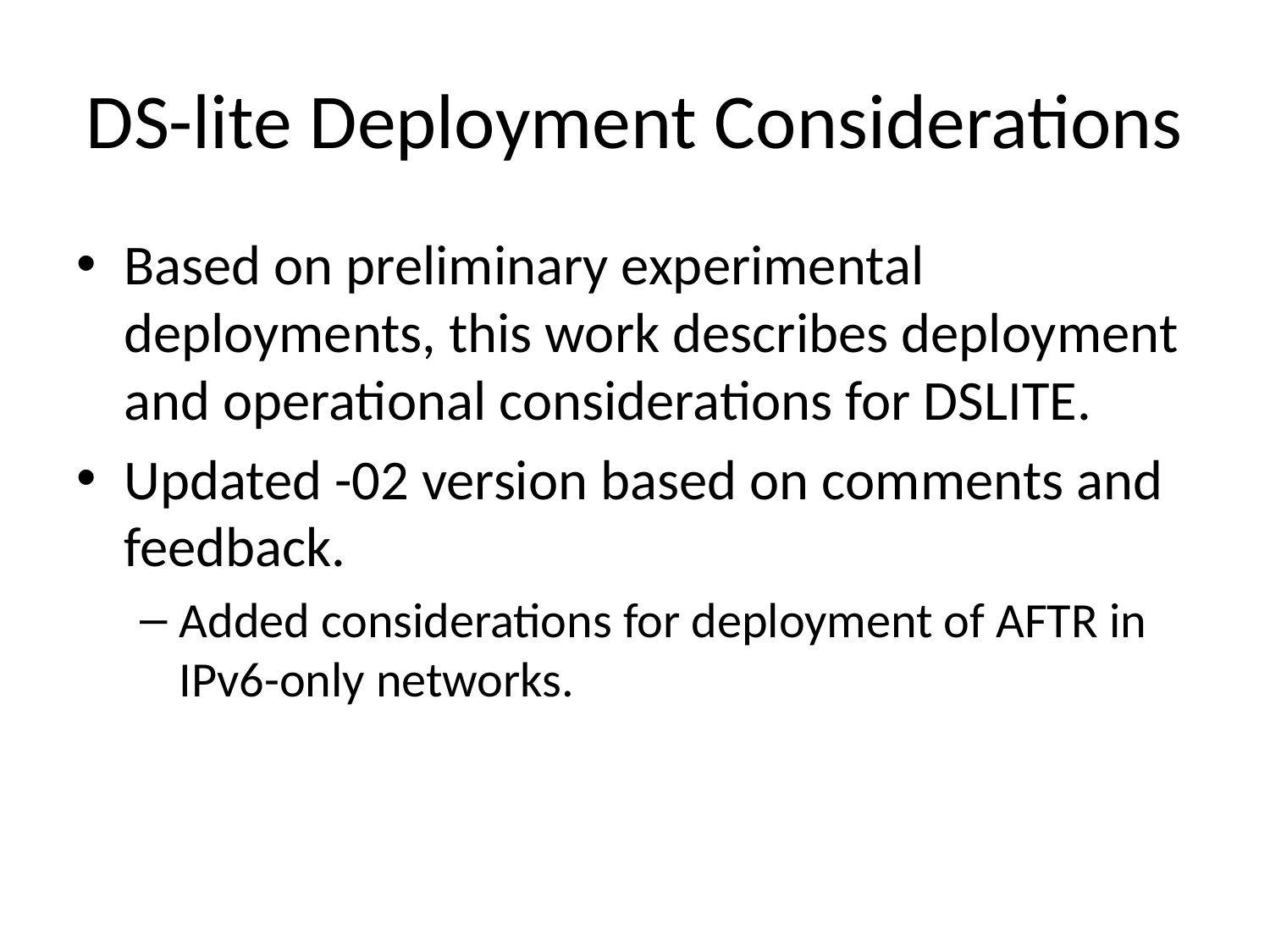

# DS-lite Deployment Considerations
Based on preliminary experimental deployments, this work describes deployment and operational considerations for DSLITE.
Updated -02 version based on comments and feedback.
Added considerations for deployment of AFTR in IPv6-only networks.